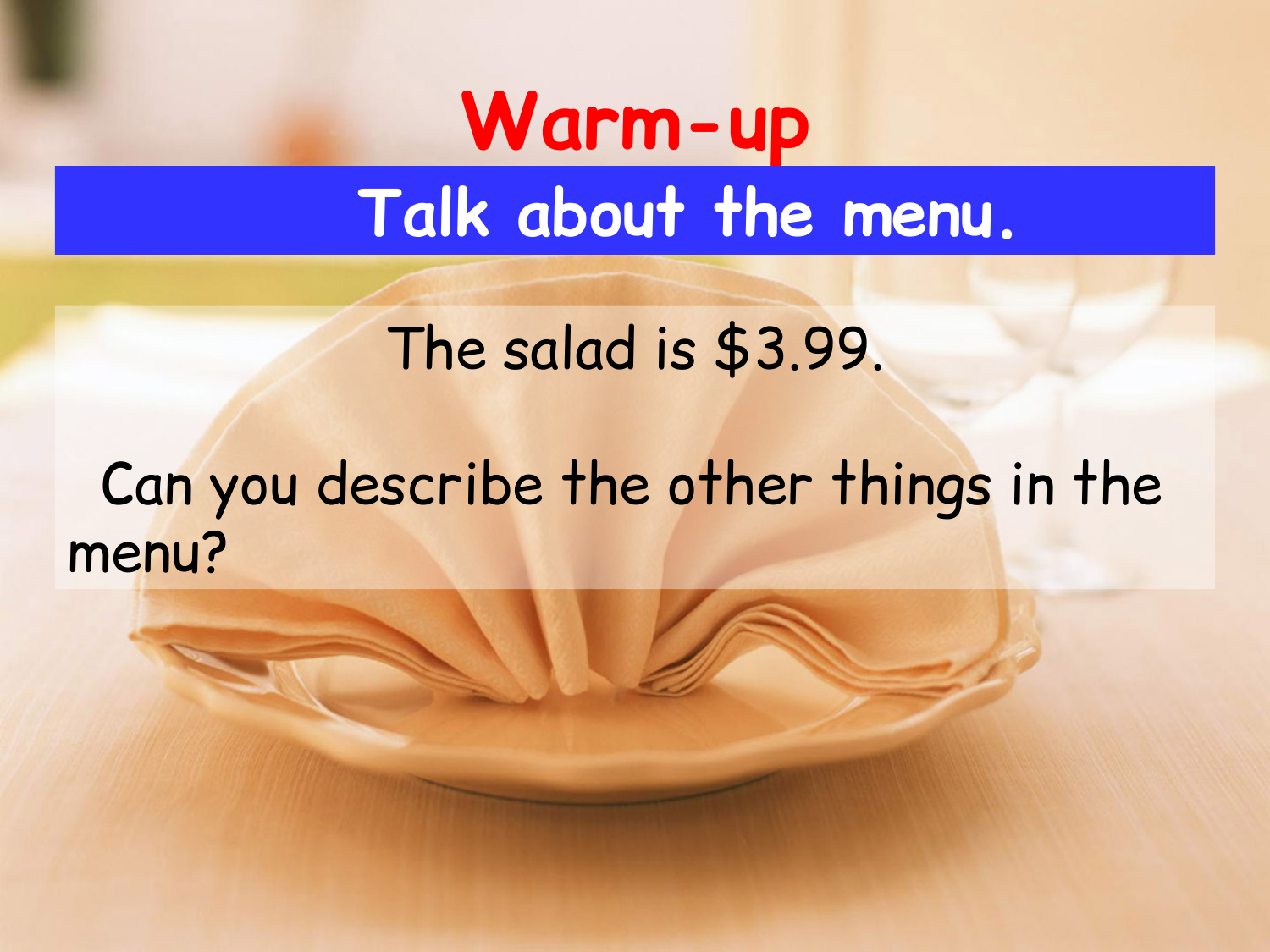

# Warm-up
    Talk about the menu.
The salad is $3.99.

  Can you describe the other things in the menu?